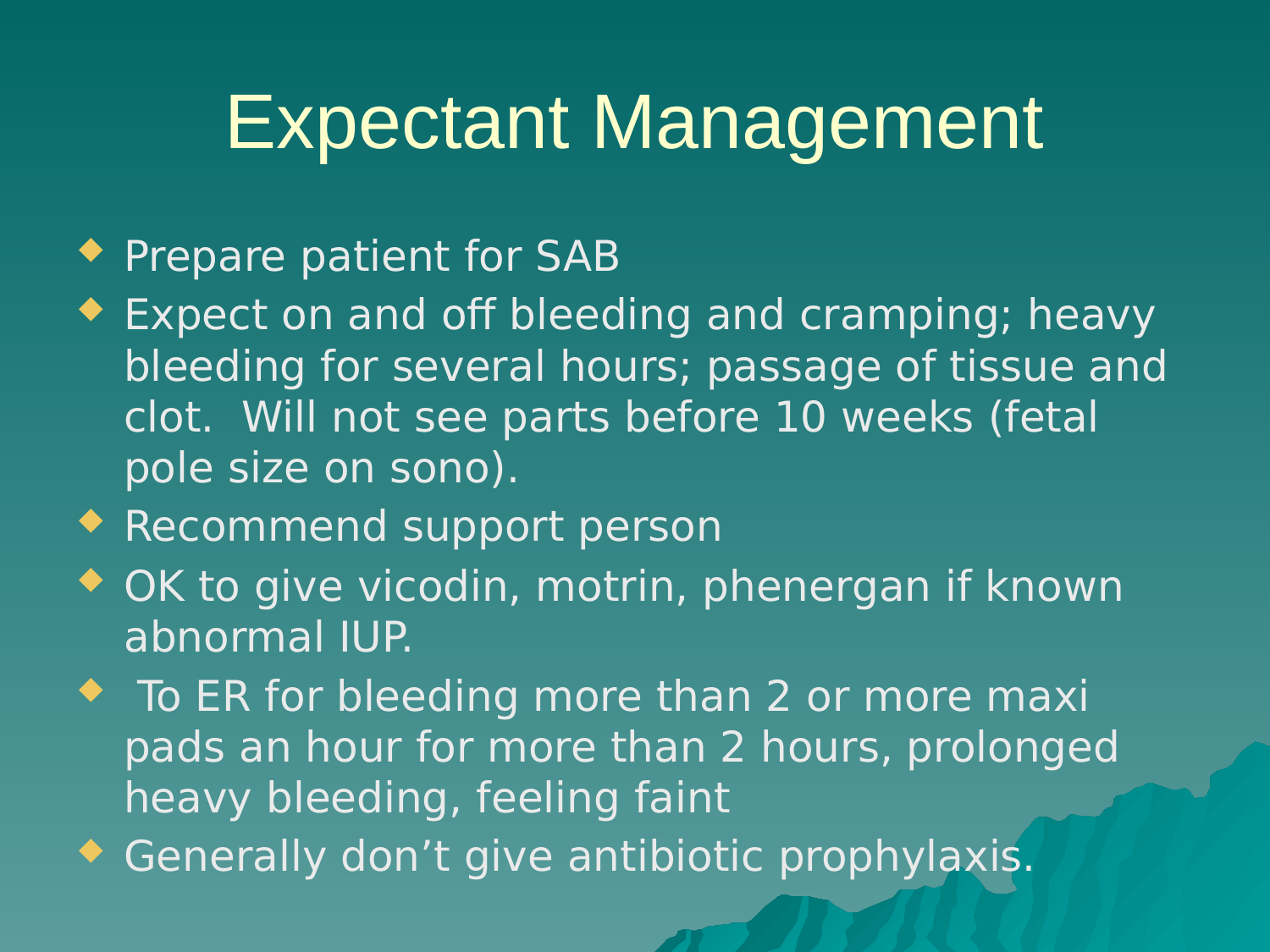

# Expectant Management
Prepare patient for SAB
Expect on and off bleeding and cramping; heavy bleeding for several hours; passage of tissue and clot.  Will not see parts before 10 weeks (fetal pole size on sono).
Recommend support person
OK to give vicodin, motrin, phenergan if known abnormal IUP.
 To ER for bleeding more than 2 or more maxi pads an hour for more than 2 hours, prolonged heavy bleeding, feeling faint
Generally don’t give antibiotic prophylaxis.